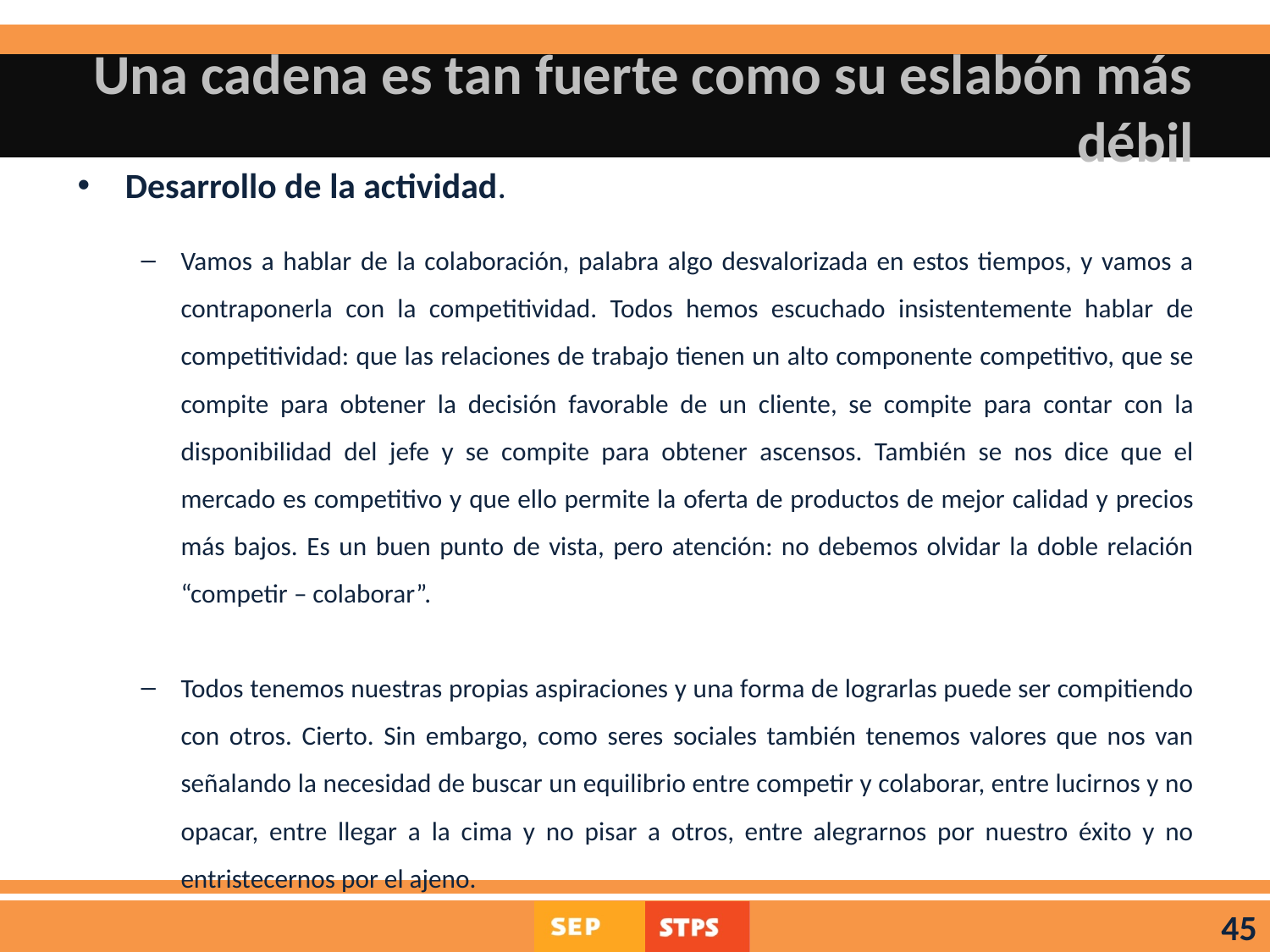

# Una cadena es tan fuerte como su eslabón más débil
Desarrollo de la actividad.

Vamos a hablar de la colaboración, palabra algo desvalorizada en estos tiempos, y vamos a contraponerla con la competitividad. Todos hemos escuchado insistentemente hablar de competitividad: que las relaciones de trabajo tienen un alto componente competitivo, que se compite para obtener la decisión favorable de un cliente, se compite para contar con la disponibilidad del jefe y se compite para obtener ascensos. También se nos dice que el mercado es competitivo y que ello permite la oferta de productos de mejor calidad y precios más bajos. Es un buen punto de vista, pero atención: no debemos olvidar la doble relación “competir – colaborar”.

Todos tenemos nuestras propias aspiraciones y una forma de lograrlas puede ser compitiendo con otros. Cierto. Sin embargo, como seres sociales también tenemos valores que nos van señalando la necesidad de buscar un equilibrio entre competir y colaborar, entre lucirnos y no opacar, entre llegar a la cima y no pisar a otros, entre alegrarnos por nuestro éxito y no entristecernos por el ajeno.
45